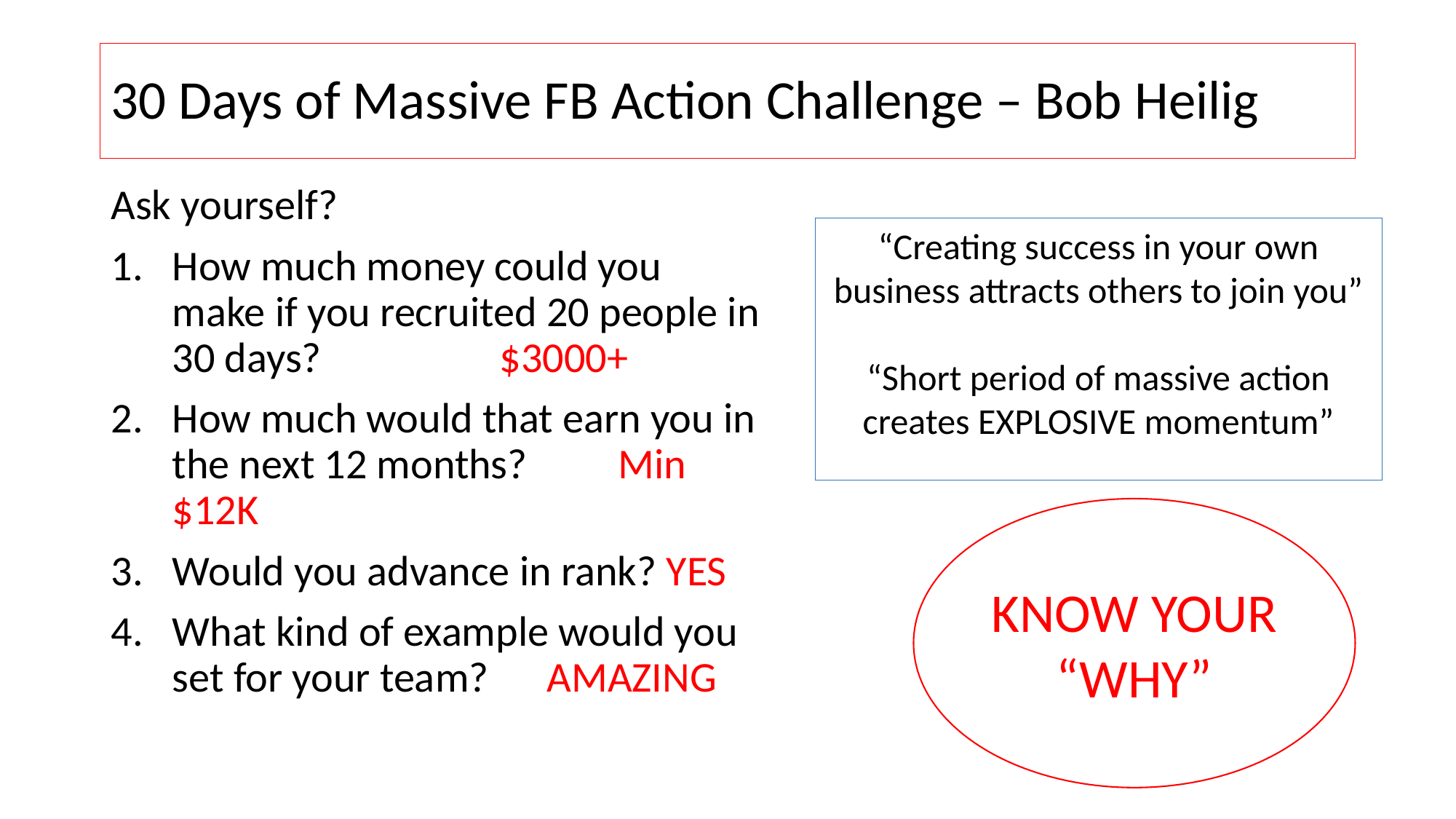

# 30 Days of Massive FB Action Challenge – Bob Heilig
Ask yourself?
How much money could you make if you recruited 20 people in 30 days? 		$3000+
How much would that earn you in the next 12 months?	 Min $12K
Would you advance in rank? YES
What kind of example would you set for your team?      AMAZING
“Creating success in your own business attracts others to join you”

“Short period of massive action creates EXPLOSIVE momentum”

KNOW YOUR “WHY”